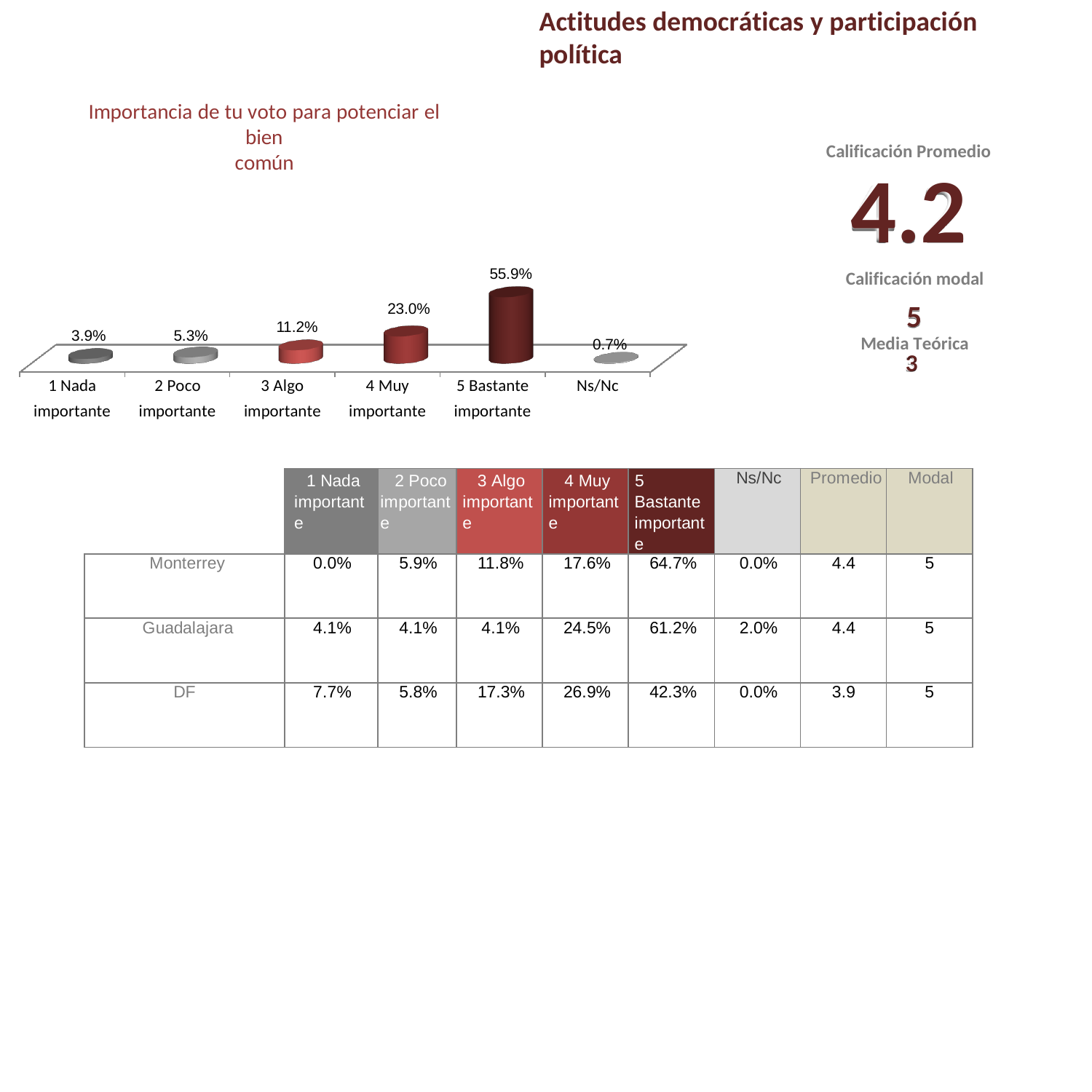

Actitudes democráticas y participación política
Importancia de tu voto para potenciar el bien
común

Calificación Promedio
4.2
Calificación modal

5
Media Teórica
3

55.9%

23.0%
11.2%
5.3%
3.9%
0.7%

| 1 Nada | 2 Poco | 3 Algo | 4 Muy | 5 Bastante | Ns/Nc |
| --- | --- | --- | --- | --- | --- |
| importante | importante | importante | importante | importante |  |
|  | 1 Nada importante | 2 Poco importante | 3 Algo importante | 4 Muy importante | 5 Bastante importante | Ns/Nc | Promedio | Modal |
| --- | --- | --- | --- | --- | --- | --- | --- | --- |
| Monterrey | 0.0% | 5.9% | 11.8% | 17.6% | 64.7% | 0.0% | 4.4 | 5 |
| Guadalajara | 4.1% | 4.1% | 4.1% | 24.5% | 61.2% | 2.0% | 4.4 | 5 |
| DF | 7.7% | 5.8% | 17.3% | 26.9% | 42.3% | 0.0% | 3.9 | 5 |